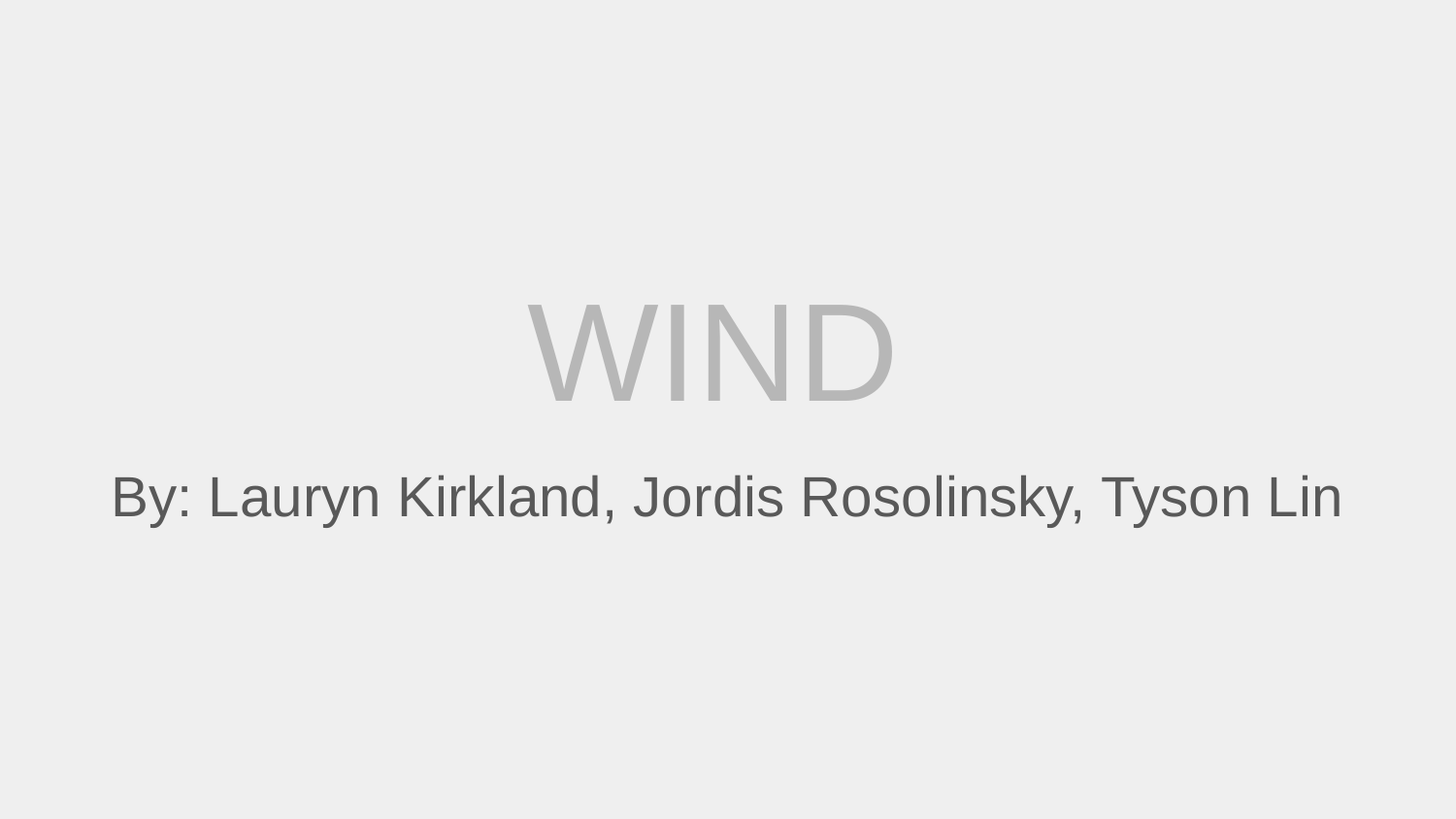

# WIND
By: Lauryn Kirkland, Jordis Rosolinsky, Tyson Lin